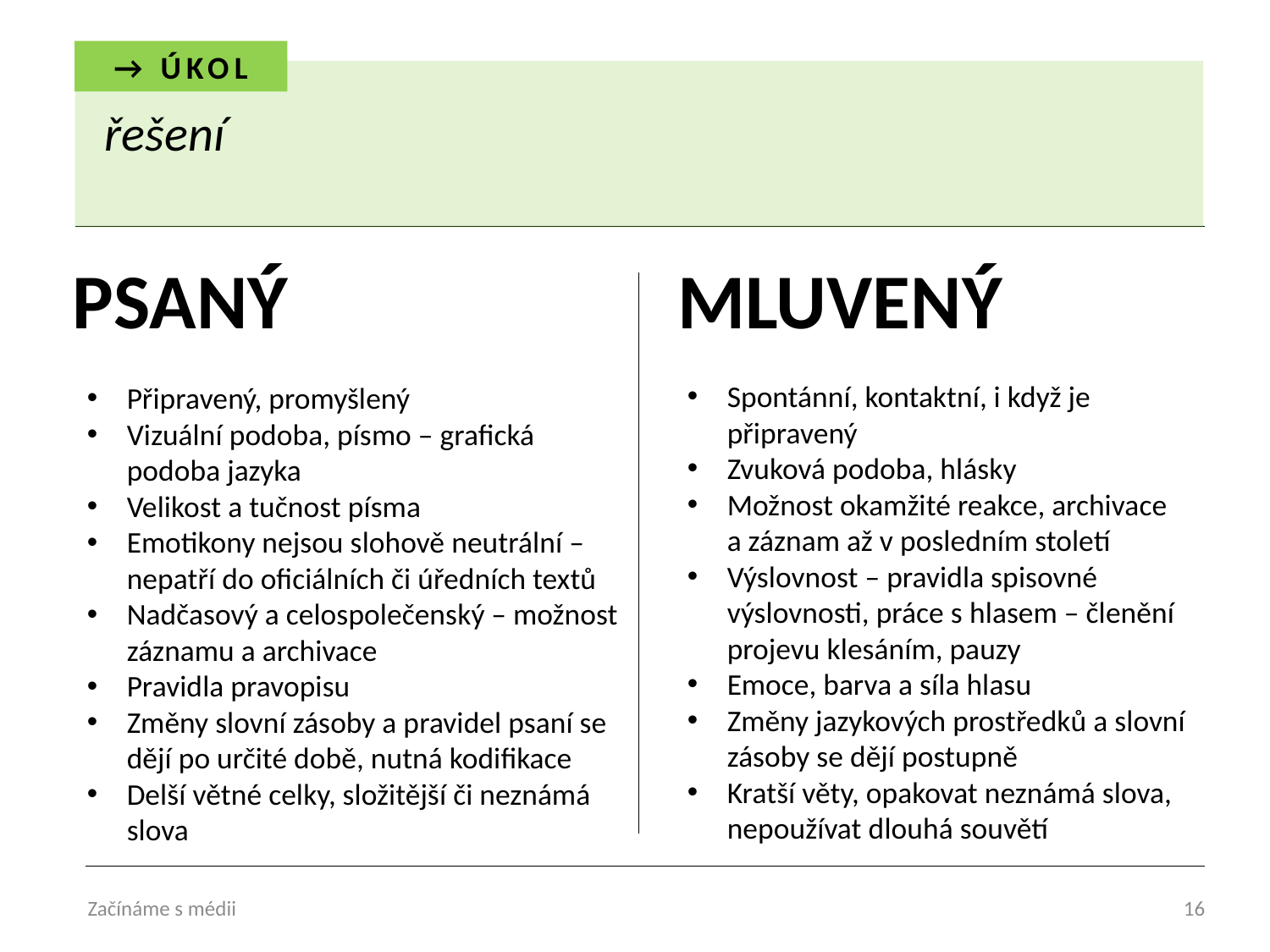

→ ÚKOL

řešení

PSANÝ
MLUVENÝ
Spontánní, kontaktní, i když je připravený
Zvuková podoba, hlásky
Možnost okamžité reakce, archivace
a záznam až v posledním století
Výslovnost – pravidla spisovné výslovnosti, práce s hlasem – členění projevu klesáním, pauzy
Emoce, barva a síla hlasu
Změny jazykových prostředků a slovní zásoby se dějí postupně
Kratší věty, opakovat neznámá slova, nepoužívat dlouhá souvětí

Připravený, promyšlený
Vizuální podoba, písmo – grafická podoba jazyka
Velikost a tučnost písma
Emotikony nejsou slohově neutrální – nepatří do oficiálních či úředních textů
Nadčasový a celospolečenský – možnost záznamu a archivace
Pravidla pravopisu
Změny slovní zásoby a pravidel psaní se dějí po určité době, nutná kodifikace
Delší větné celky, složitější či neznámá slova

Začínáme s médii
16